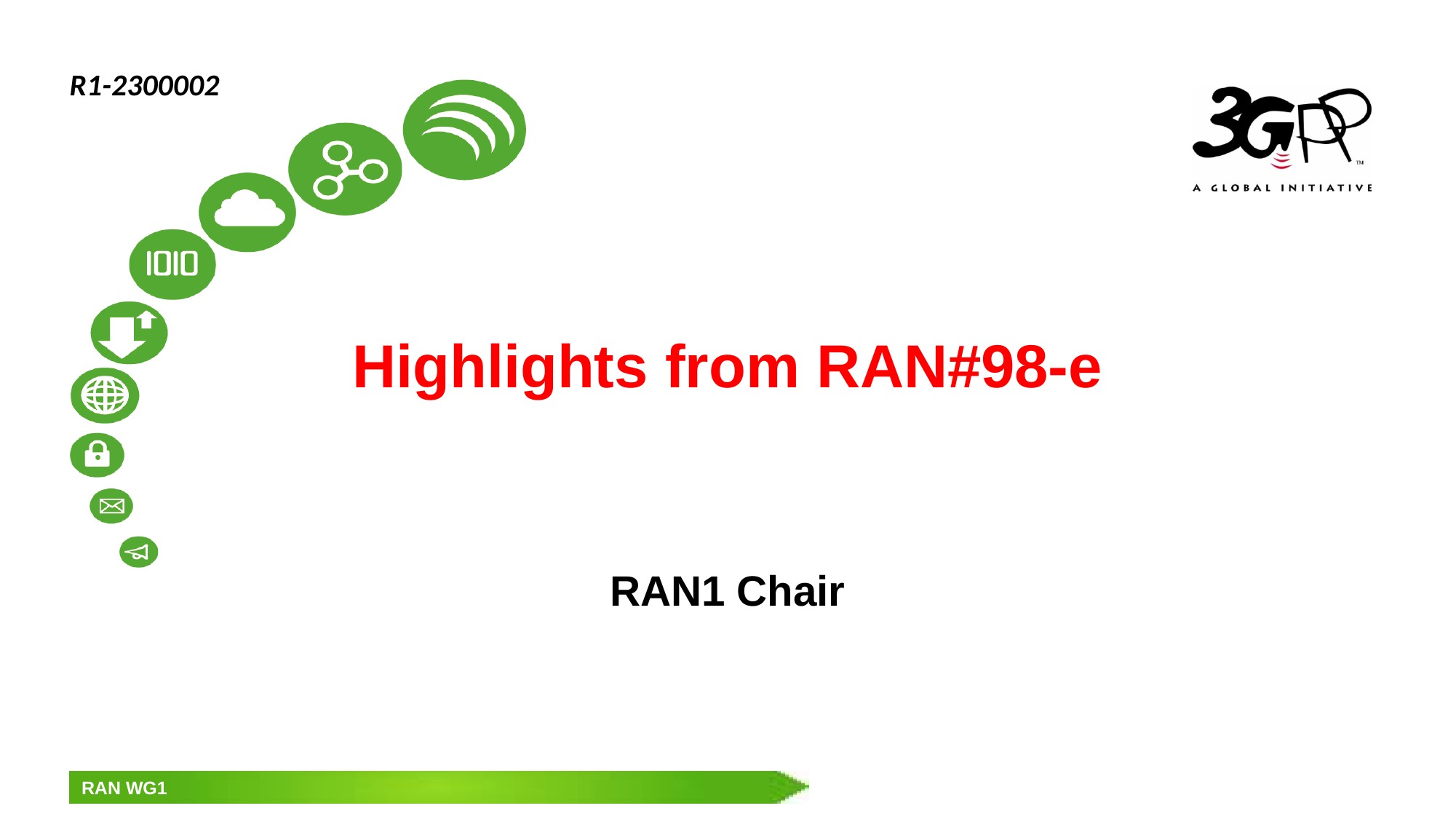

R1-2300002
# Highlights from RAN#98-e
RAN1 Chair